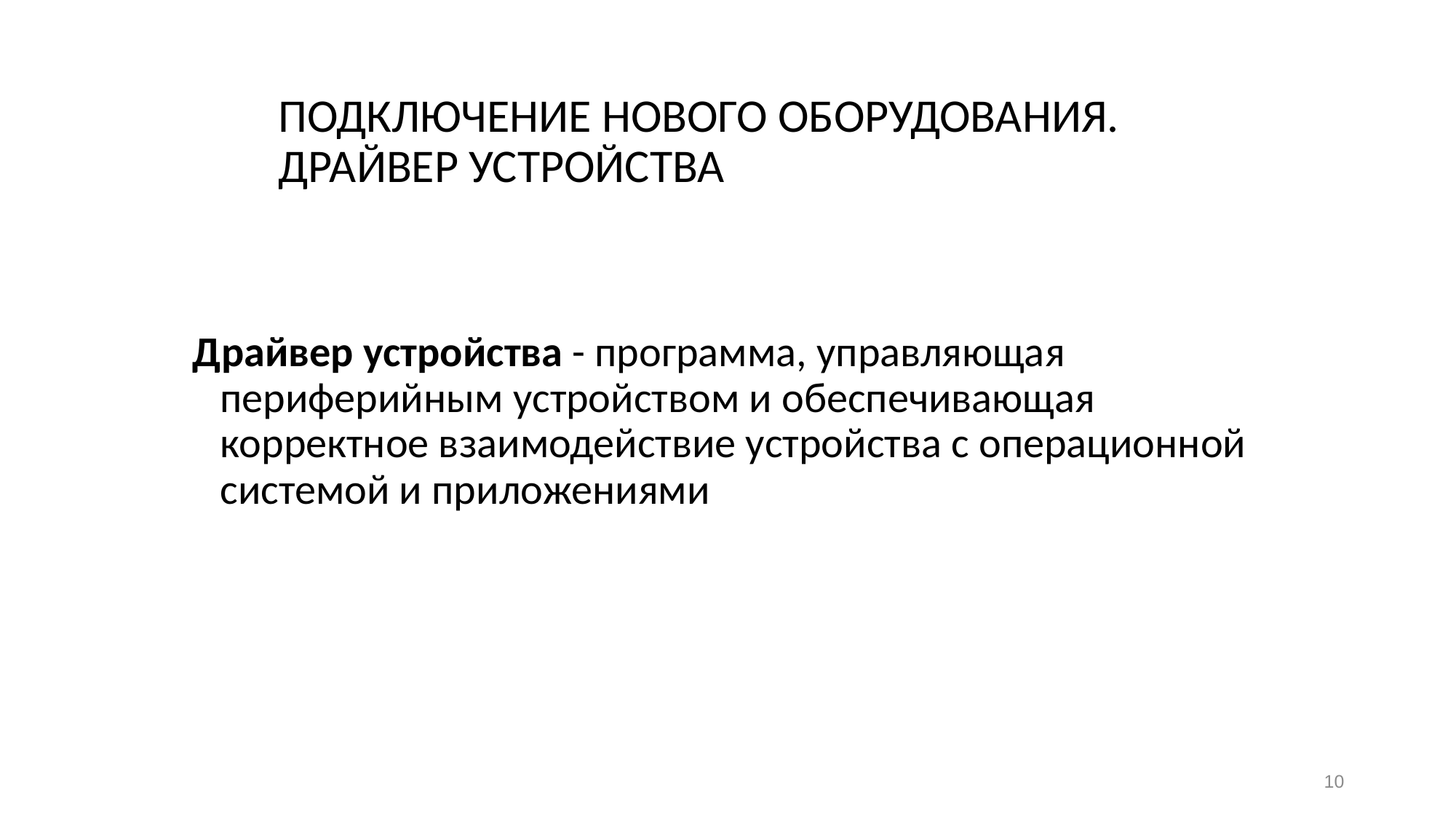

# ПОДКЛЮЧЕНИЕ НОВОГО ОБОРУДОВАНИЯ. ДРАЙВЕР УСТРОЙСТВА
Драйвер устройства - программа, управляющая периферийным устройством и обеспечивающая корректное взаимодействие устройства с операционной системой и приложениями
10